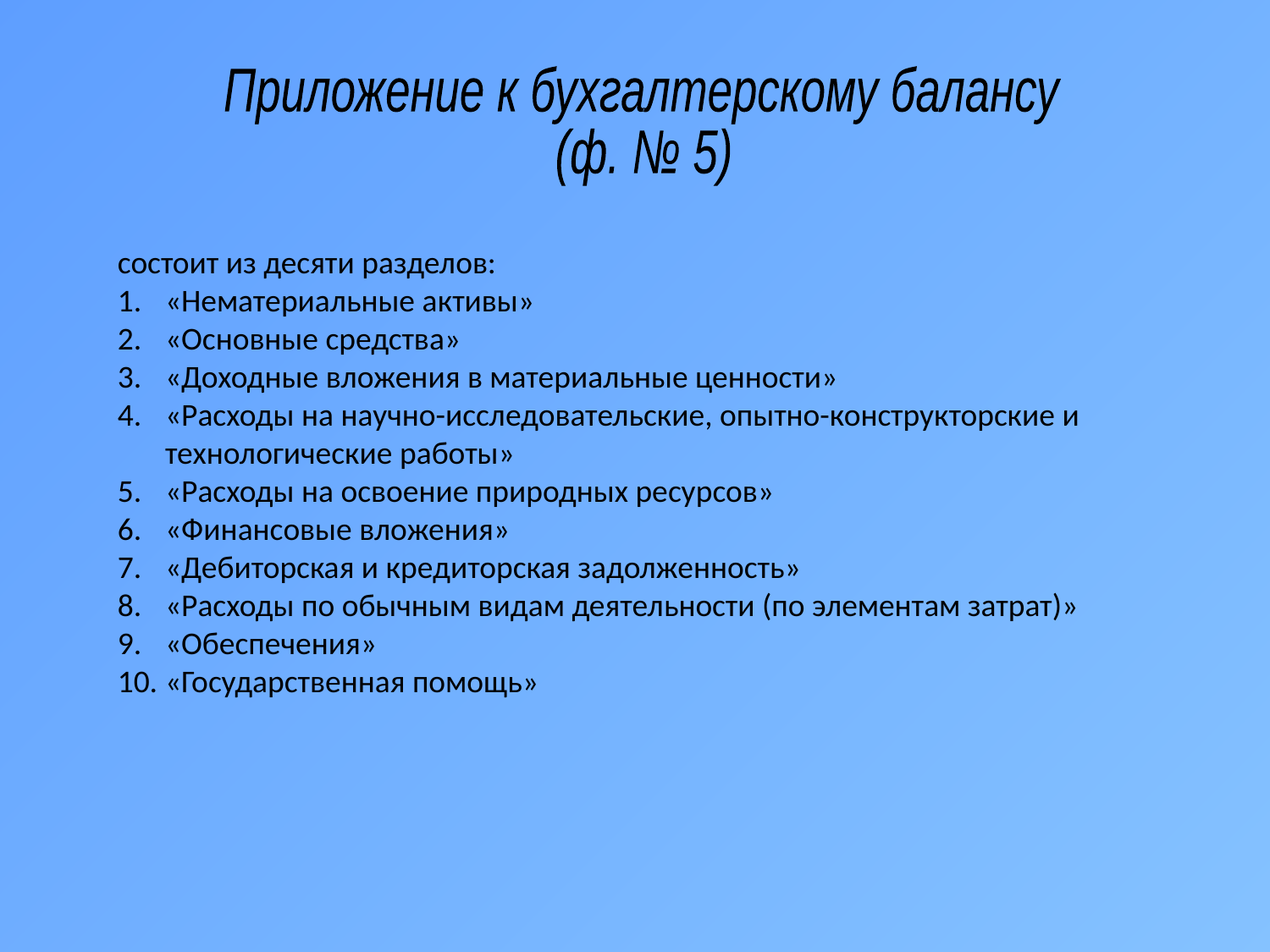

Приложение к бухгалтерскому балансу
(ф. № 5)
состоит из десяти разделов:
«Нематериальные активы»
«Основные средства»
«Доходные вложения в материальные ценности»
«Расходы на научно-исследовательские, опытно-конструкторские и технологические работы»
«Расходы на освоение природных ресурсов»
«Финансовые вложения»
«Дебиторская и кредиторская задолженность»
«Расходы по обычным видам деятельности (по элементам затрат)»
«Обеспечения»
«Государственная помощь»